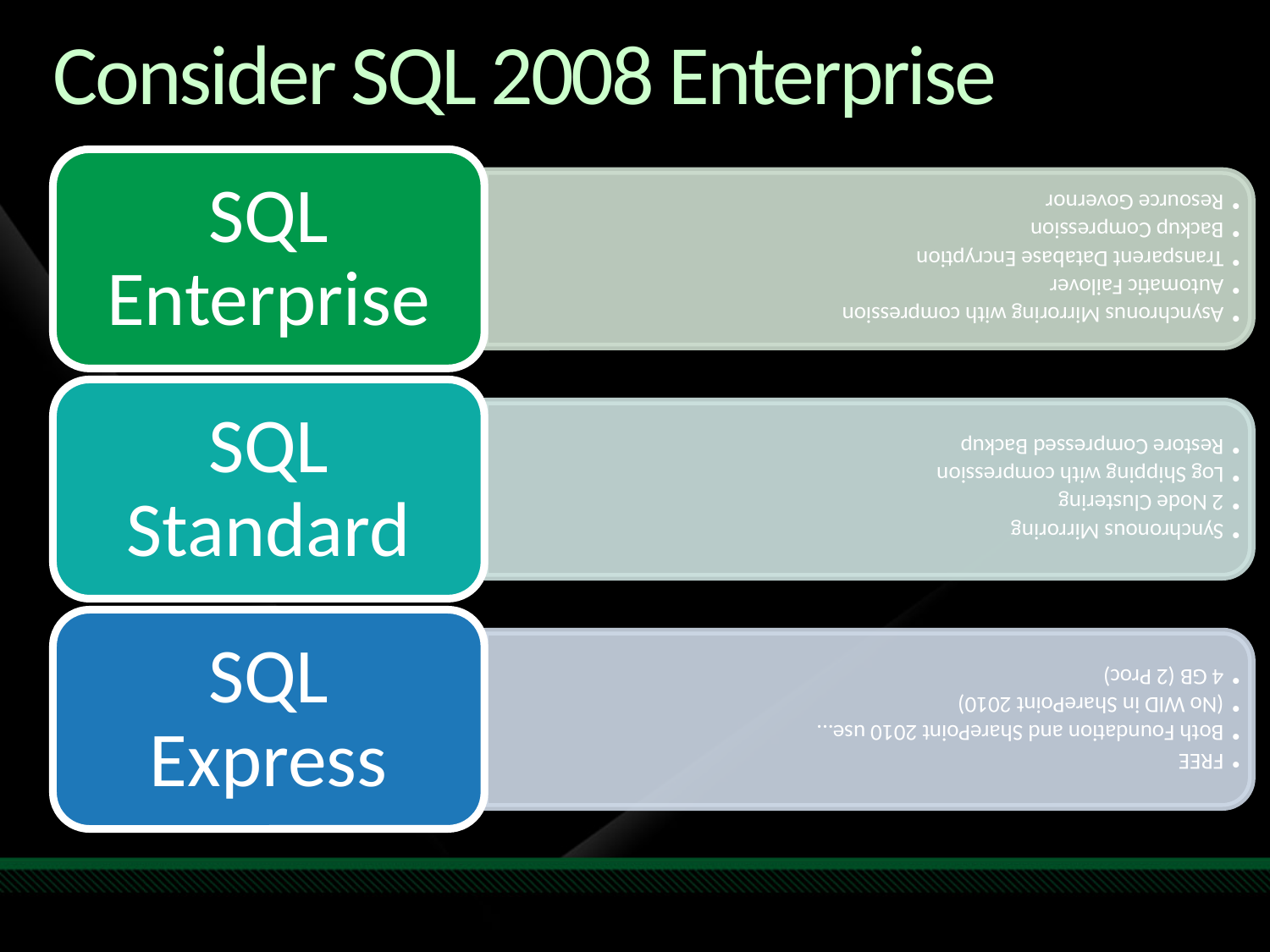

# Consider SQL 2008 Enterprise
Asynchronus Mirroring with compression
Automatic Failover
Transparent Database Encryption
Backup Compression
Resource Governor
SQL Enterprise
Synchronous Mirroring
2 Node Clustering
Log Shipping with compression
Restore Compressed Backup
SQL Standard
FREE
Both Foundation and SharePoint 2010 use…
(No WID in SharePoint 2010)
4 GB (2 Proc)
SQL Express